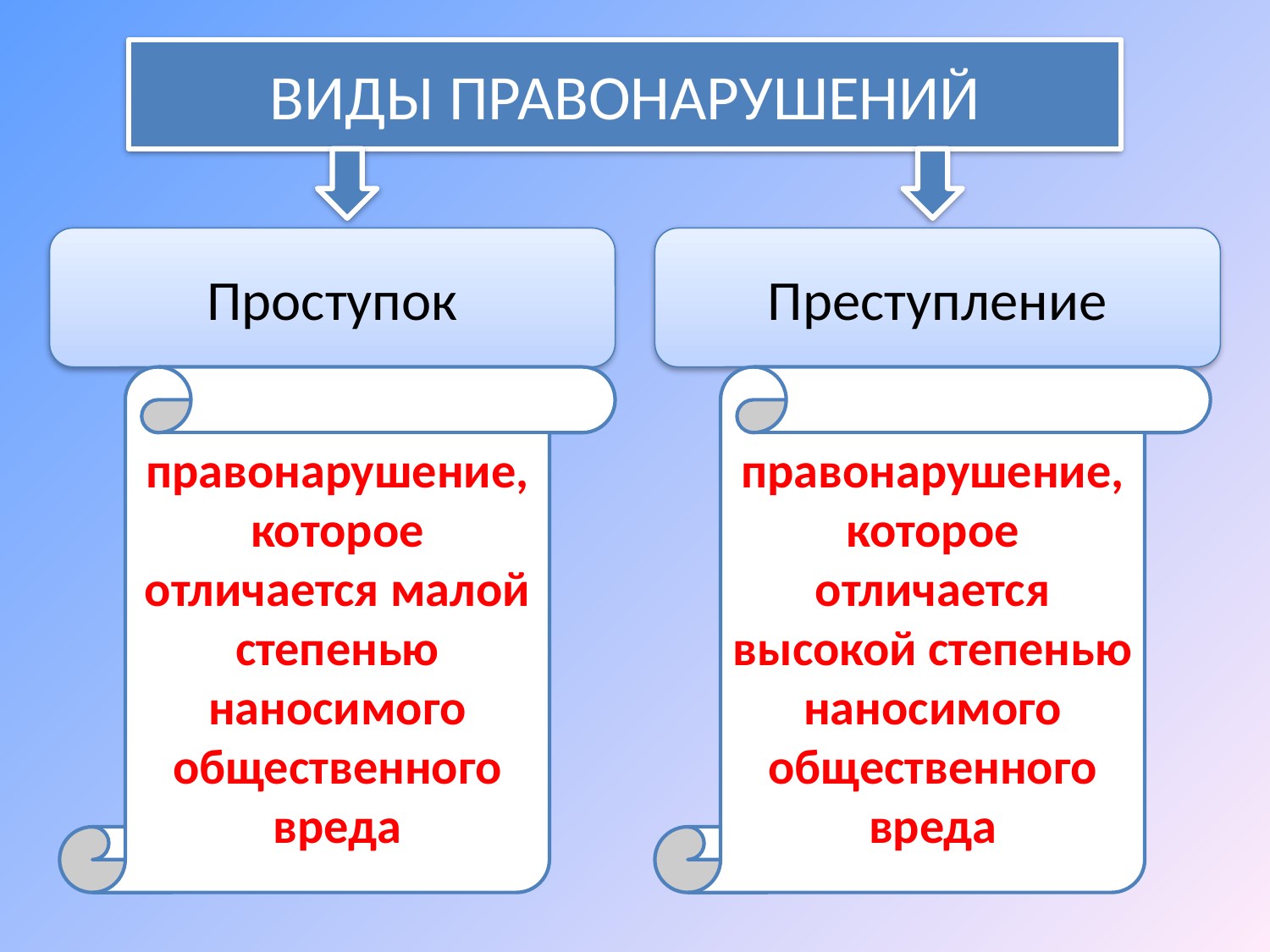

ВИДЫ ПРАВОНАРУШЕНИЙ

Проступок
Преступление
правонарушение, которое отличается малой степенью наносимого общественного вреда
правонарушение, которое отличается высокой степенью наносимого общественного вреда